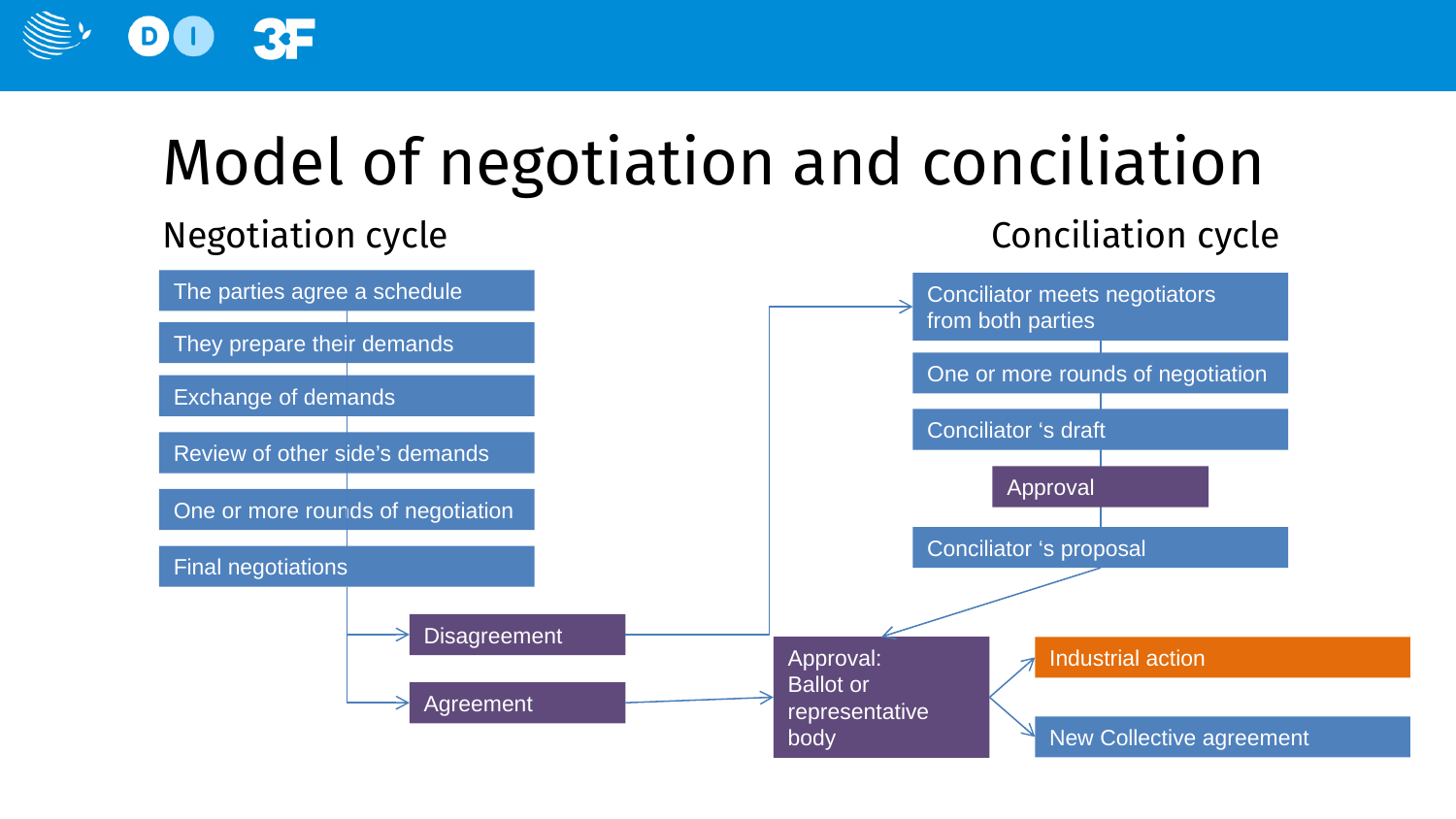

# Model of negotiation and conciliation
Negotiation cycle
Conciliation cycle
The parties agree a schedule
Conciliator meets negotiators
from both parties
They prepare their demands
One or more rounds of negotiation
Exchange of demands
Conciliator ‘s draft
Review of other side’s demands
Approval
One or more rounds of negotiation
Conciliator ‘s proposal
Final negotiations
Disagreement
Approval:
Ballot or representative body
Industrial action
Agreement
New Collective agreement